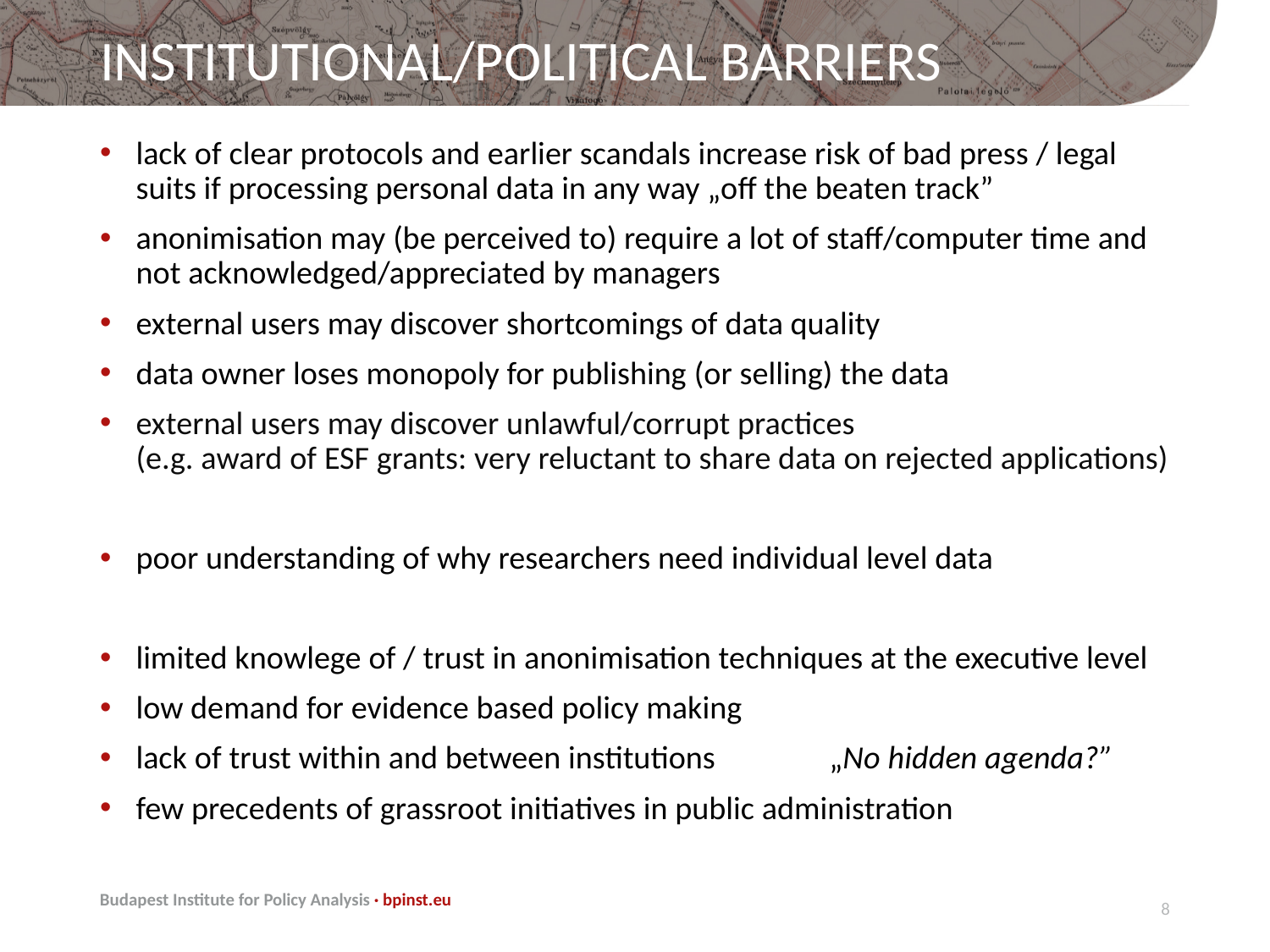

# Institutional/political barriers
lack of clear protocols and earlier scandals increase risk of bad press / legal suits if processing personal data in any way „off the beaten track”
anonimisation may (be perceived to) require a lot of staff/computer time and not acknowledged/appreciated by managers
external users may discover shortcomings of data quality
data owner loses monopoly for publishing (or selling) the data
external users may discover unlawful/corrupt practices
(e.g. award of ESF grants: very reluctant to share data on rejected applications)

poor understanding of why researchers need individual level data

limited knowlege of / trust in anonimisation techniques at the executive level
low demand for evidence based policy making
lack of trust within and between institutions      	 „No hidden agenda?”
few precedents of grassroot initiatives in public administration
8